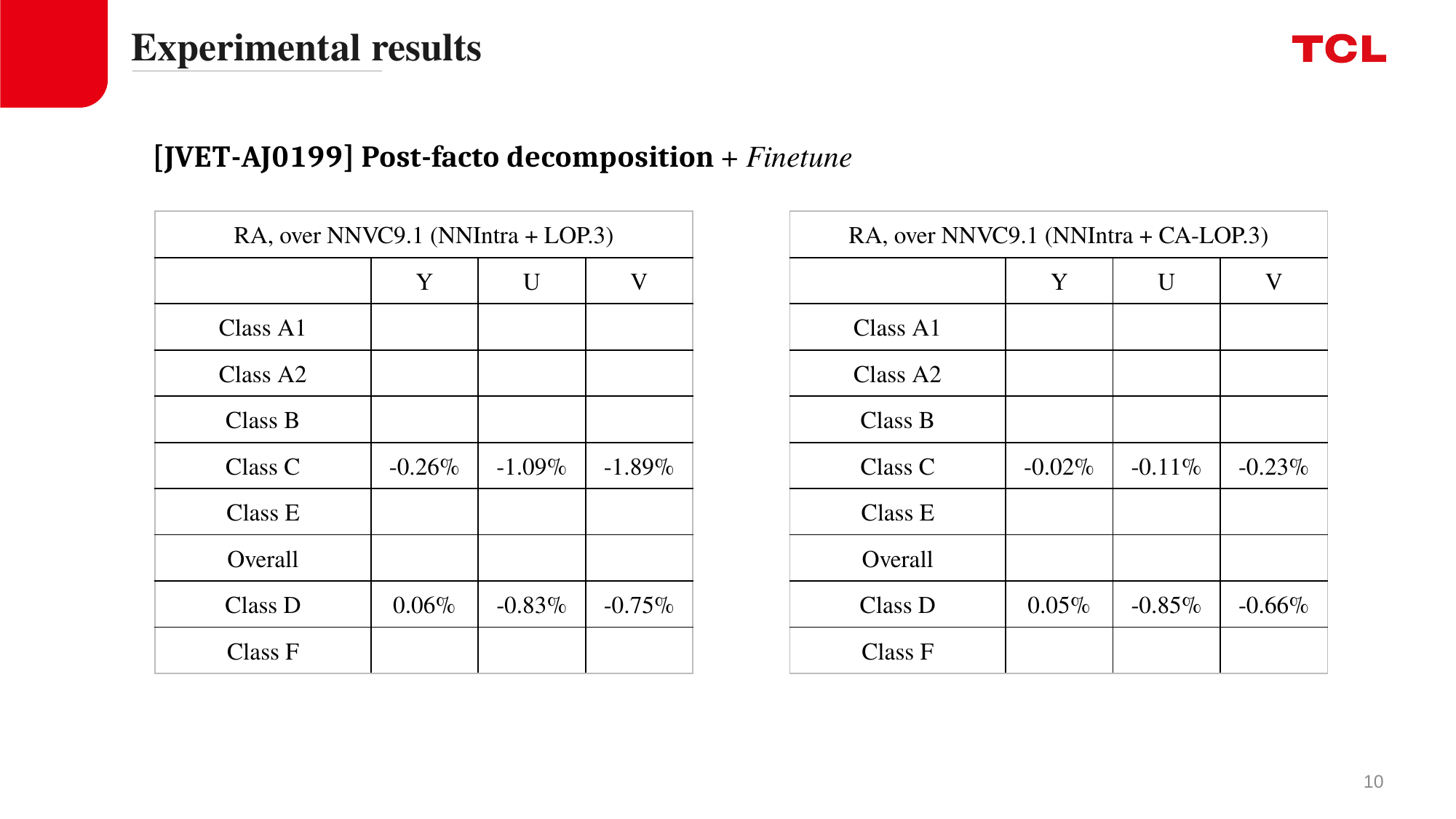

Experimental results
[JVET-AJ0199] Post-facto decomposition + Finetune
| RA, over NNVC9.1 (NNIntra + LOP.3) |  |  |  |
| --- | --- | --- | --- |
|  | Y | U | V |
| Class A1 |  |  |  |
| Class A2 |  |  |  |
| Class B |  |  |  |
| Class C | -0.26% | -1.09% | -1.89% |
| Class E |  |  |  |
| Overall |  |  |  |
| Class D | 0.06% | -0.83% | -0.75% |
| Class F |  |  |  |
| RA, over NNVC9.1 (NNIntra + CA-LOP.3) |  |  |  |
| --- | --- | --- | --- |
|  | Y | U | V |
| Class A1 |  |  |  |
| Class A2 |  |  |  |
| Class B |  |  |  |
| Class C | -0.02% | -0.11% | -0.23% |
| Class E |  |  |  |
| Overall |  |  |  |
| Class D | 0.05% | -0.85% | -0.66% |
| Class F |  |  |  |
10